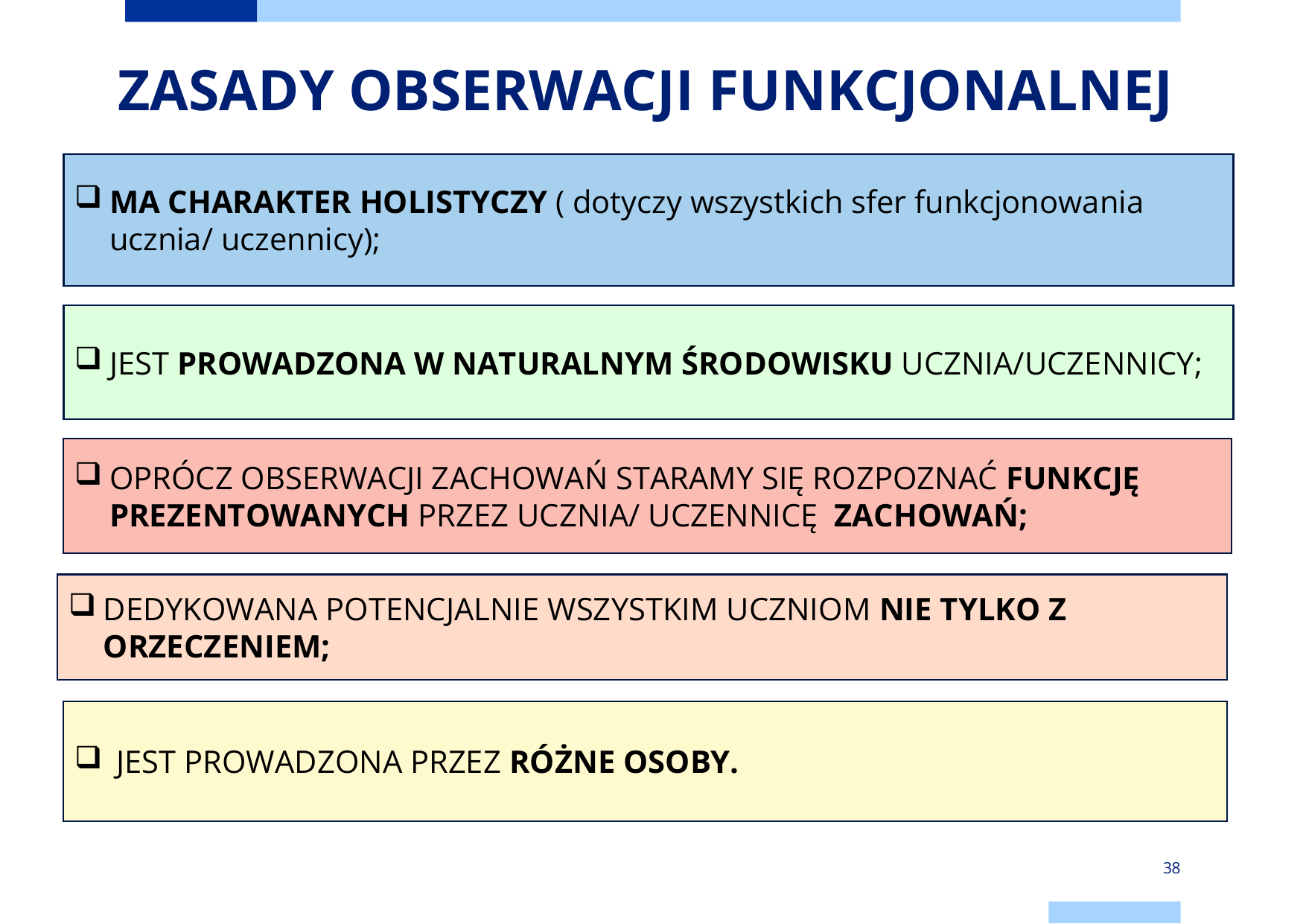

# ZASADY OBSERWACJI FUNKCJONALNEJ
MA CHARAKTER HOLISTYCZY ( dotyczy wszystkich sfer funkcjonowania ucznia/ uczennicy);
JEST PROWADZONA W NATURALNYM ŚRODOWISKU UCZNIA/UCZENNICY;
OPRÓCZ OBSERWACJI ZACHOWAŃ STARAMY SIĘ ROZPOZNAĆ FUNKCJĘ PREZENTOWANYCH PRZEZ UCZNIA/ UCZENNICĘ  ZACHOWAŃ;
DEDYKOWANA POTENCJALNIE WSZYSTKIM UCZNIOM NIE TYLKO Z ORZECZENIEM;
JEST PROWADZONA PRZEZ RÓŻNE OSOBY.
38